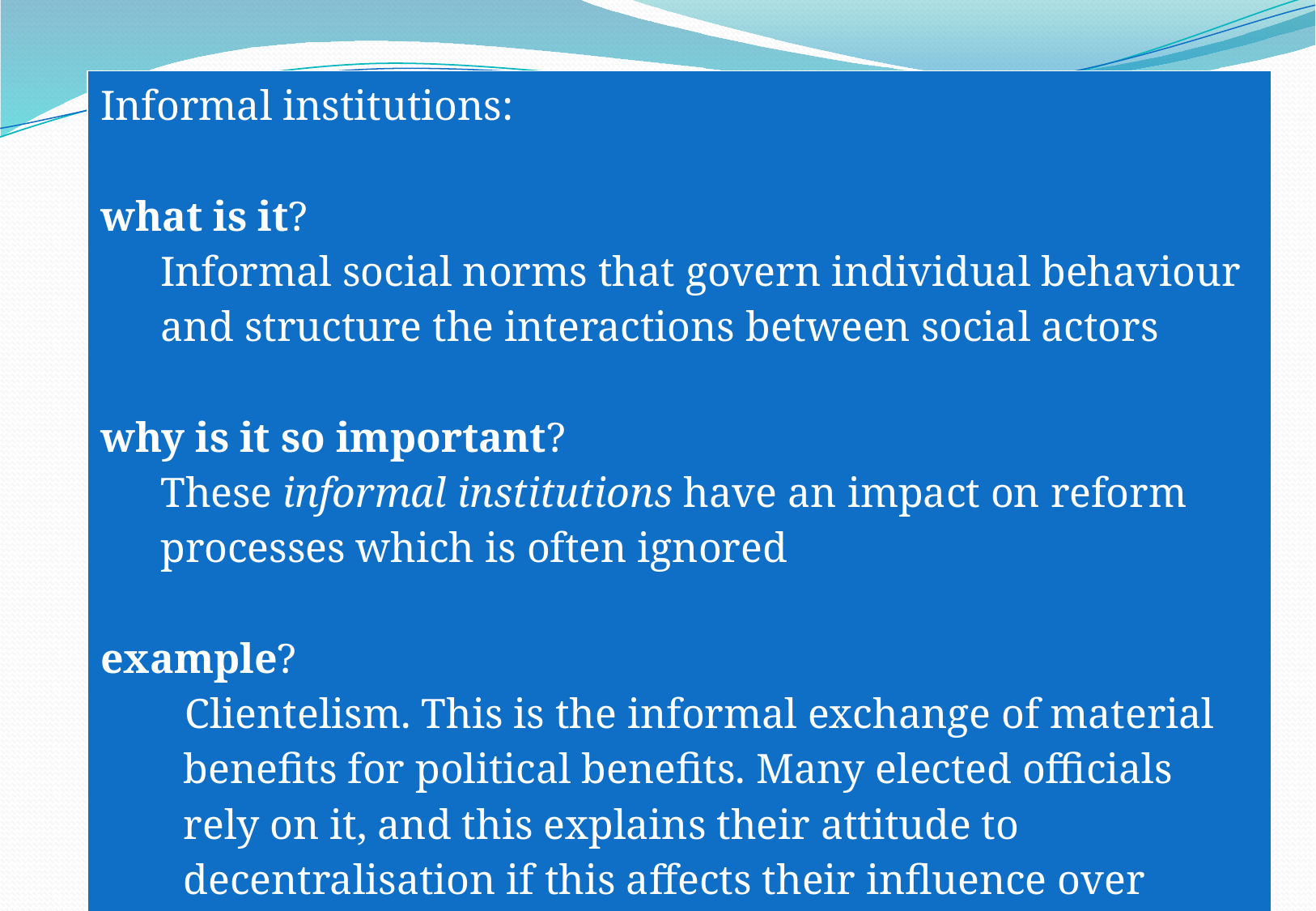

| Informal institutions: what is it? Informal social norms that govern individual behaviour and structure the interactions between social actors why is it so important? These informal institutions have an impact on reform processes which is often ignored example? Clientelism. This is the informal exchange of material benefits for political benefits. Many elected officials rely on it, and this explains their attitude to decentralisation if this affects their influence over budgets to spend and clients (voters) to win. |
| --- |